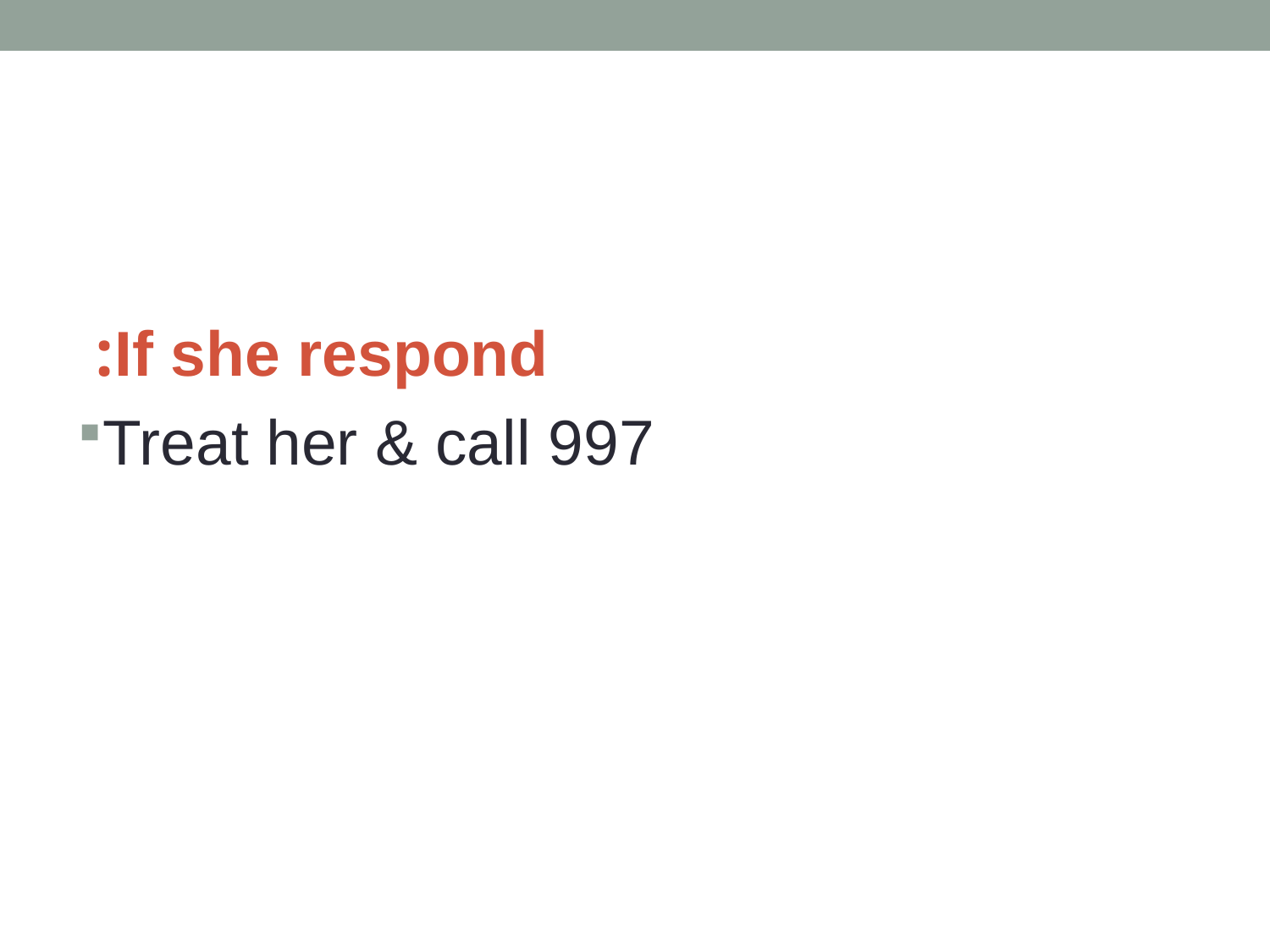

If she respond:
Treat her & call 997